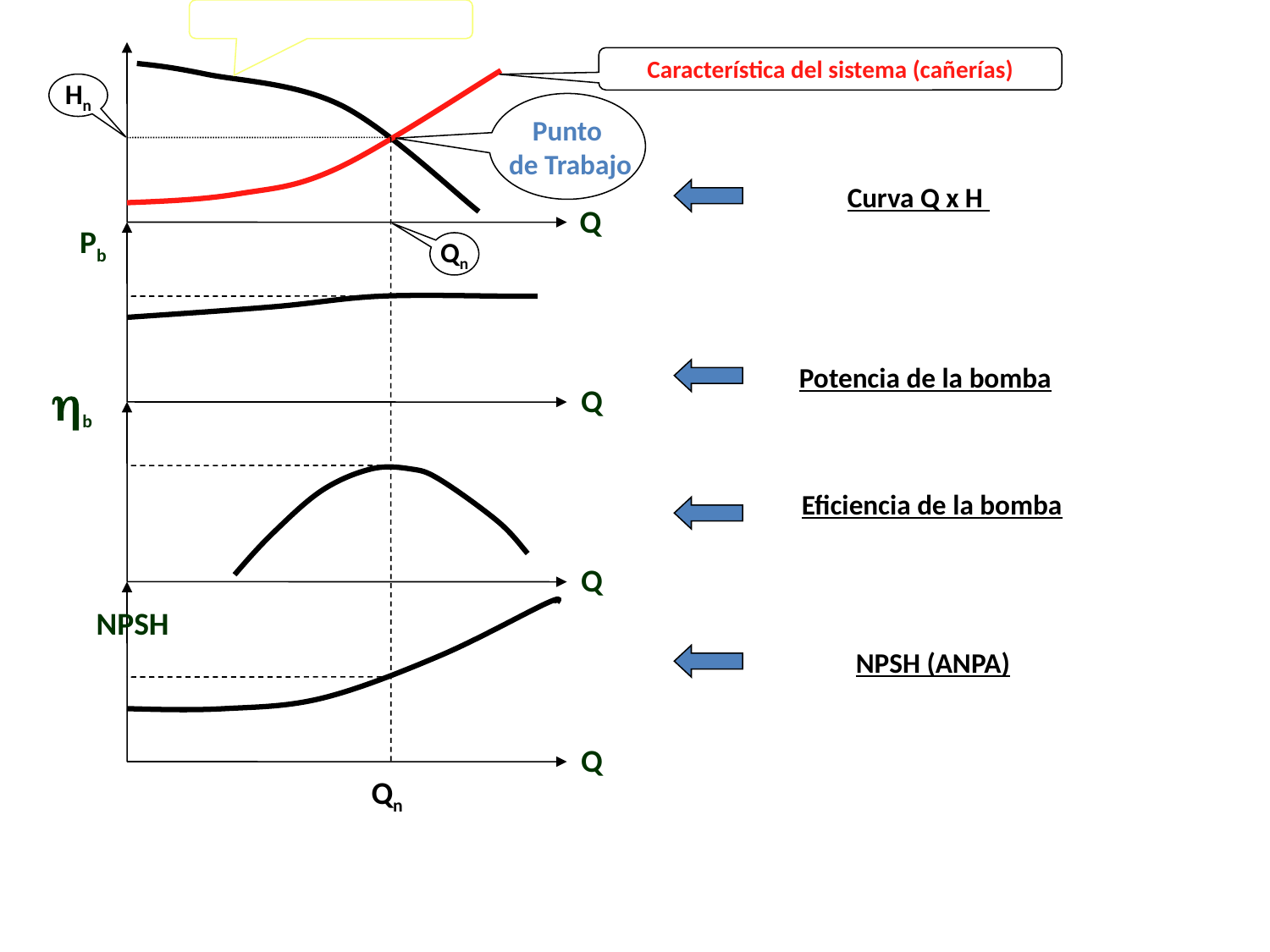

H
Curva de la bomba

Característica del sistema (cañerías)

Hn
Punto
 de Trabajo

Curva Q x H
Q
Pb

Qn

Potencia de la bomba
ηb
Q

Eficiencia de la bomba

Q

NPSH

NPSH (ANPA)

Q

Qn